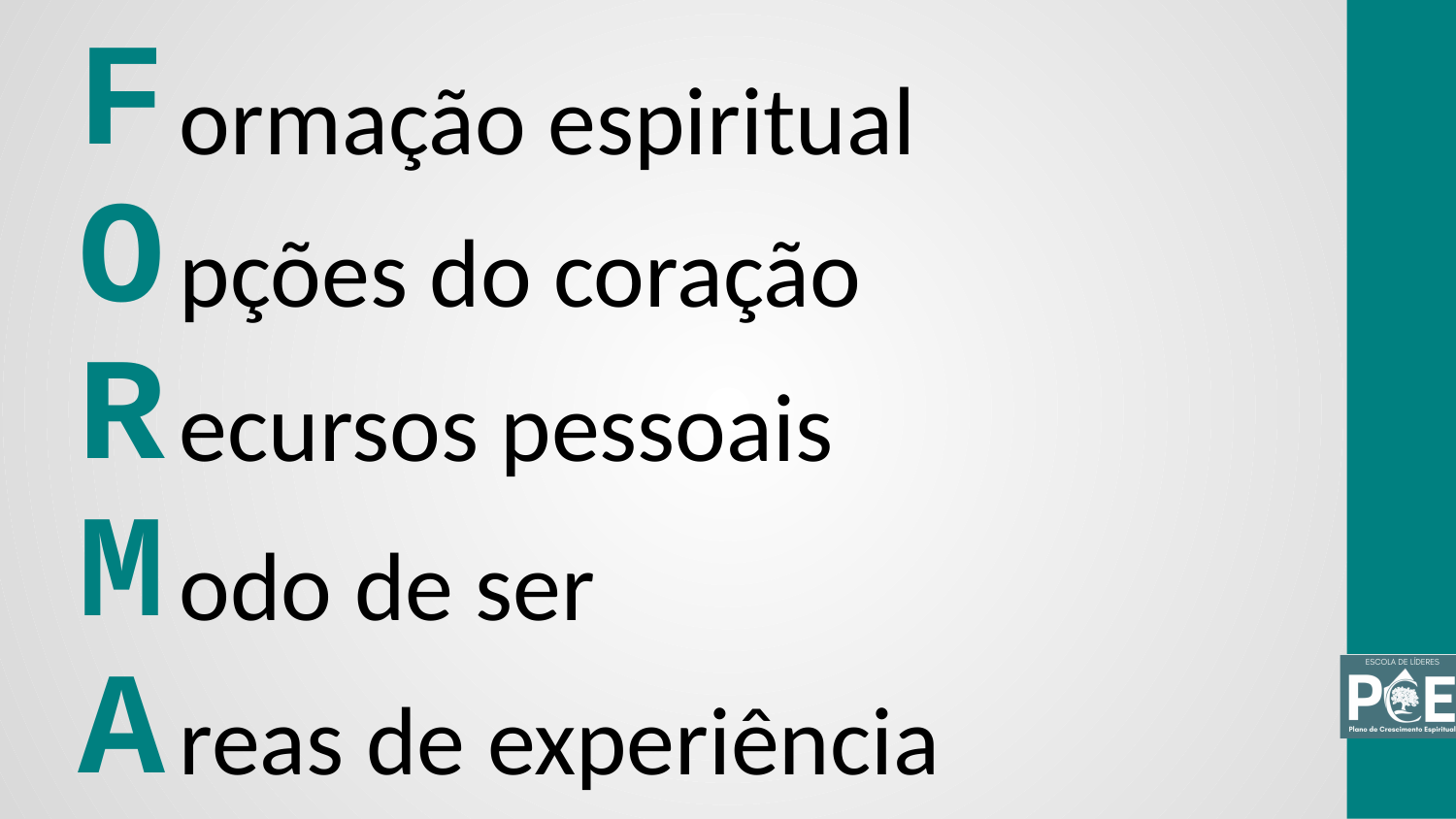

F
O
R
M
A
ormação espiritual
pções do coração
ecursos pessoais
odo de ser
reas de experiência